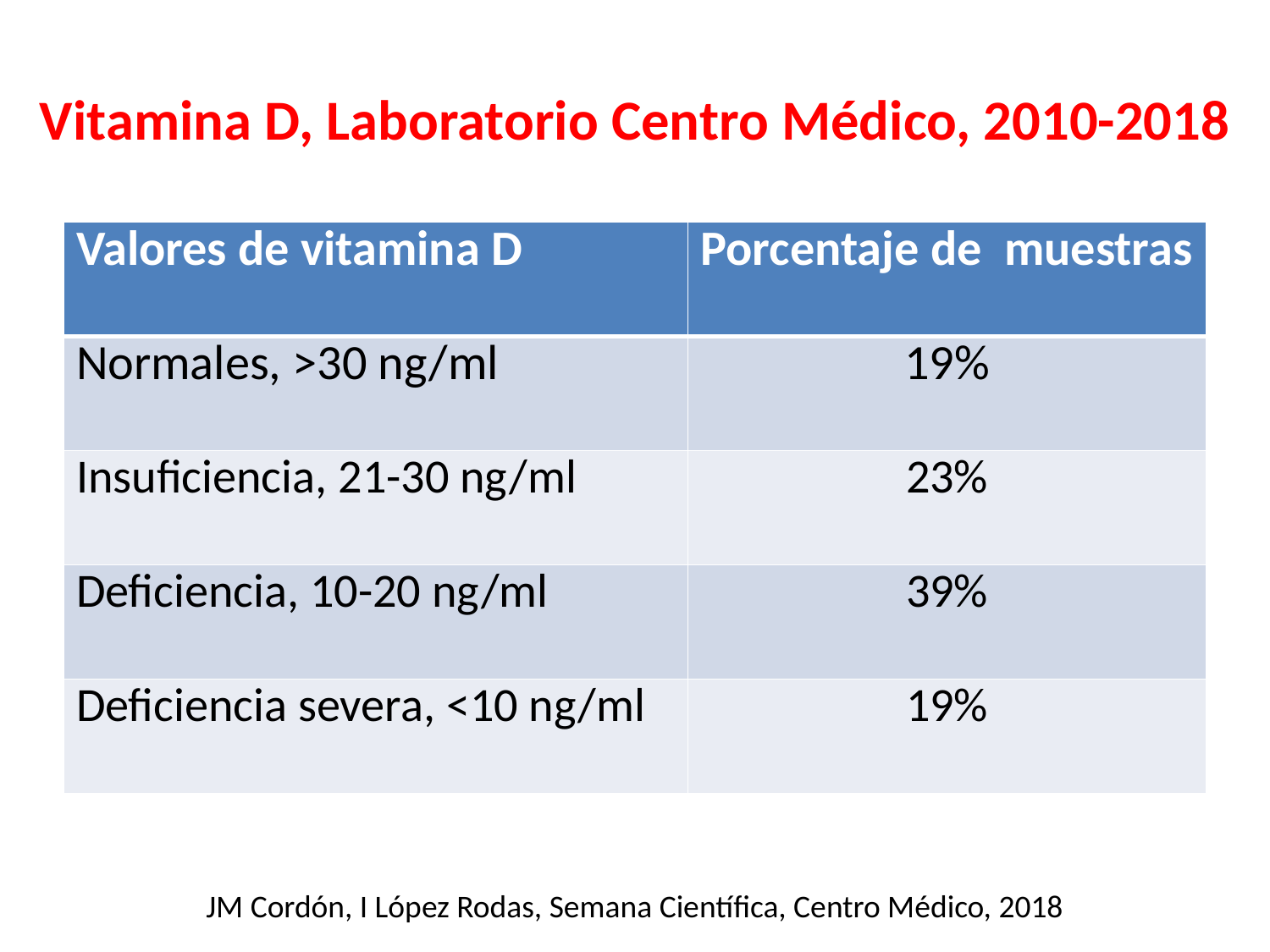

# Vitamina D, Laboratorio Centro Médico, 2010-2018
| Valores de vitamina D | Porcentaje de muestras |
| --- | --- |
| Normales, >30 ng/ml | 19% |
| Insuficiencia, 21-30 ng/ml | 23% |
| Deficiencia, 10-20 ng/ml | 39% |
| Deficiencia severa, <10 ng/ml | 19% |
JM Cordón, I López Rodas, Semana Científica, Centro Médico, 2018